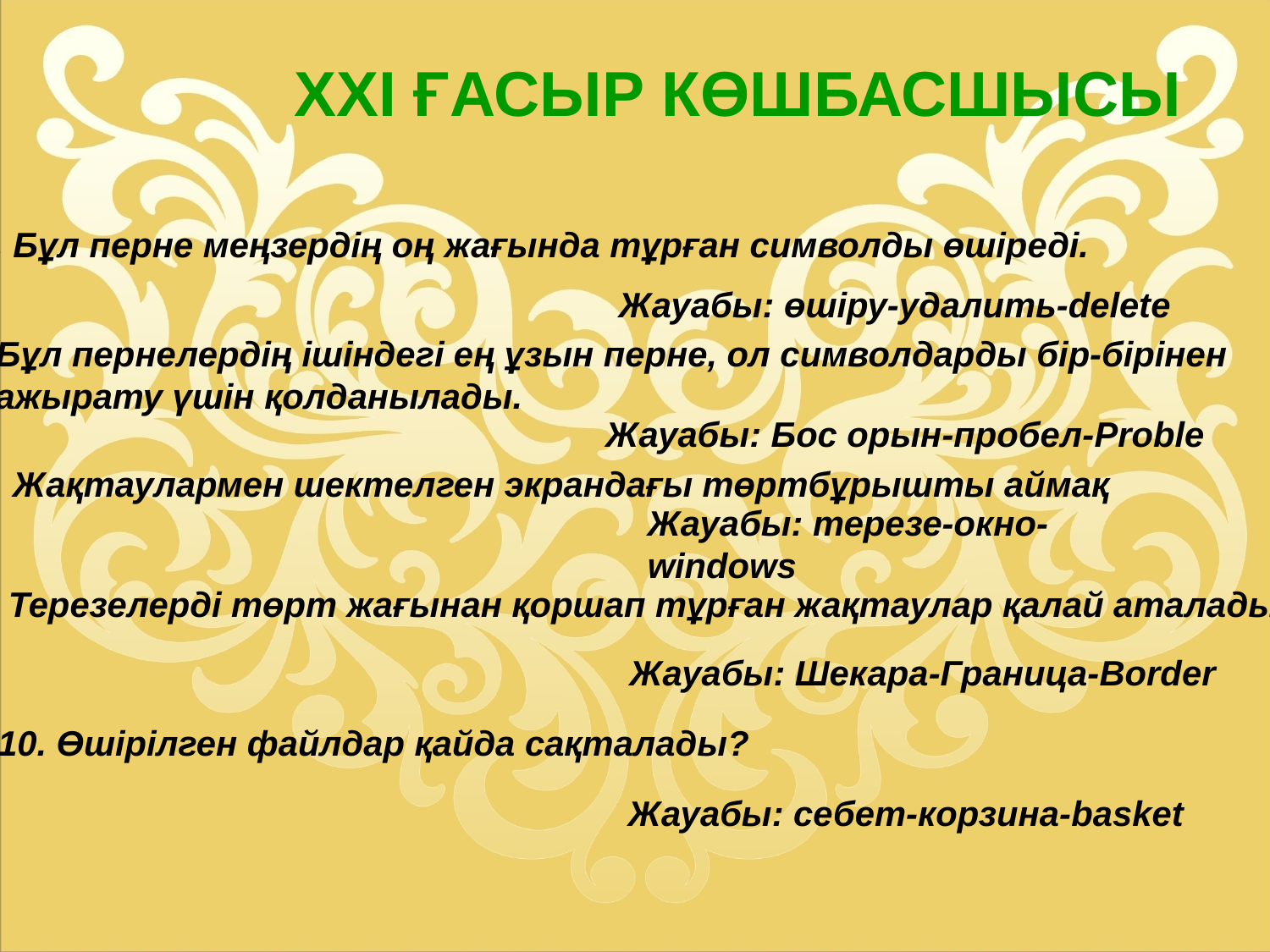

XXI ҒАСЫР КӨШБАСШЫСЫ
6. Бұл перне меңзердің оң жағында тұрған символды өшіреді.
Жауабы: өшіру-удалить-delete
7. Бұл пернелердің ішіндегі ең ұзын перне, ол символдарды бір-бірінен
    ажырату үшін қолданылады.
Жауабы: Бос орын-пробел-Proble
8. Жақтаулармен шектелген экрандағы төртбұрышты аймақ
Жауабы: терезе-окно-windows
9. Терезелерді төрт жағынан қоршап тұрған жақтаулар қалай аталады?
Жауабы: Шекара-Граница-Border
10. Өшірілген файлдар қайда сақталады?
Жауабы: себет-корзина-basket